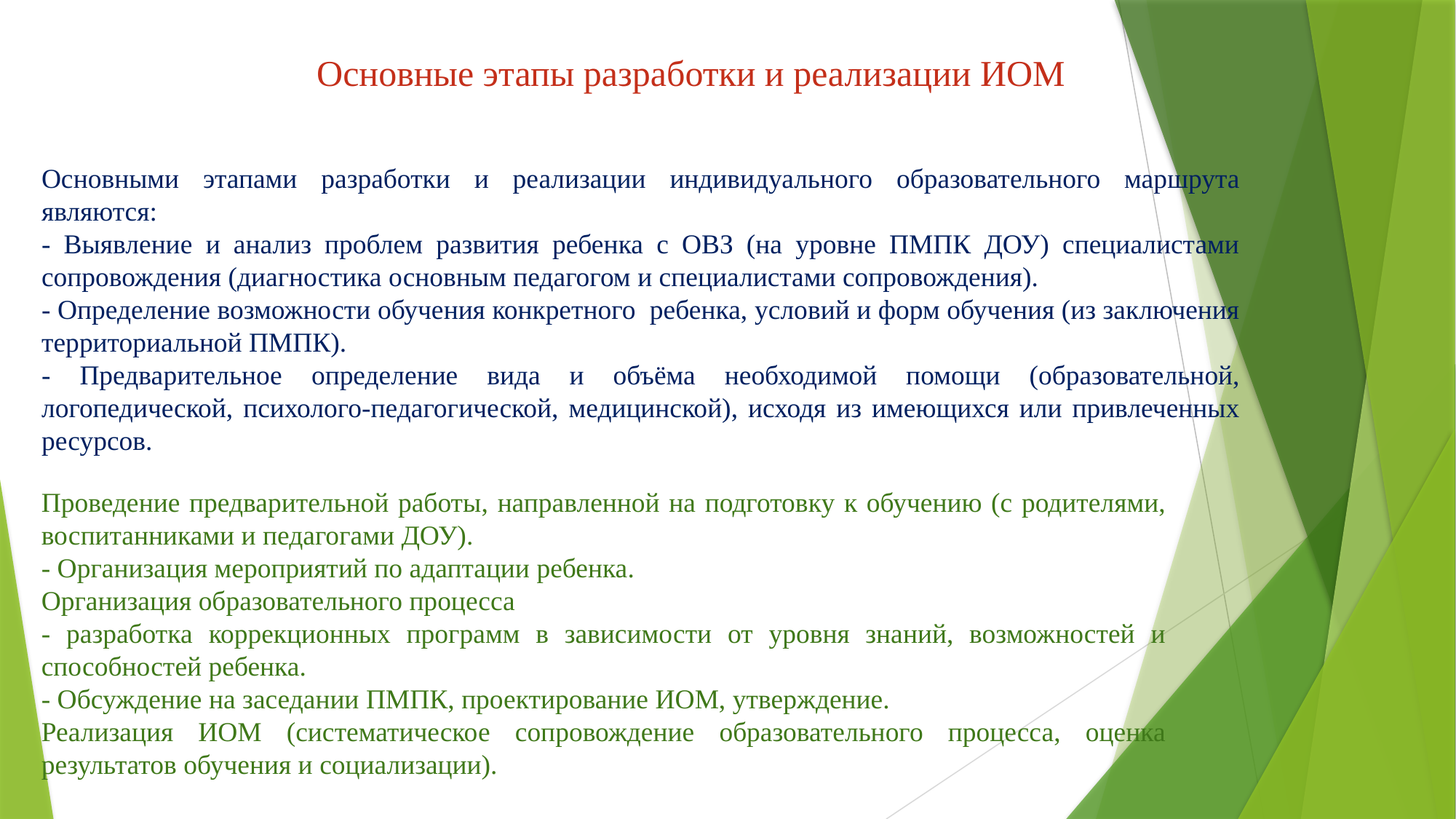

Основные этапы разработки и реализации ИОМ
Основными этапами разработки и реализации индивидуального образовательного маршрута являются:
- Выявление и анализ проблем развития ребенка с ОВЗ (на уровне ПМПК ДОУ) специалистами сопровождения (диагностика основным педагогом и специалистами сопровождения).
- Определение возможности обучения конкретного  ребенка, условий и форм обучения (из заключения территориальной ПМПК).
- Предварительное определение вида и объёма необходимой помощи (образовательной, логопедической, психолого-педагогической, медицинской), исходя из имеющихся или привлеченных ресурсов.
Проведение предварительной работы, направленной на подготовку к обучению (с родителями, воспитанниками и педагогами ДОУ).
- Организация мероприятий по адаптации ребенка.
Организация образовательного процесса
- разработка коррекционных программ в зависимости от уровня знаний, возможностей и способностей ребенка.
- Обсуждение на заседании ПМПК, проектирование ИОМ, утверждение.
Реализация ИОМ (систематическое сопровождение образовательного процесса, оценка результатов обучения и социализации).